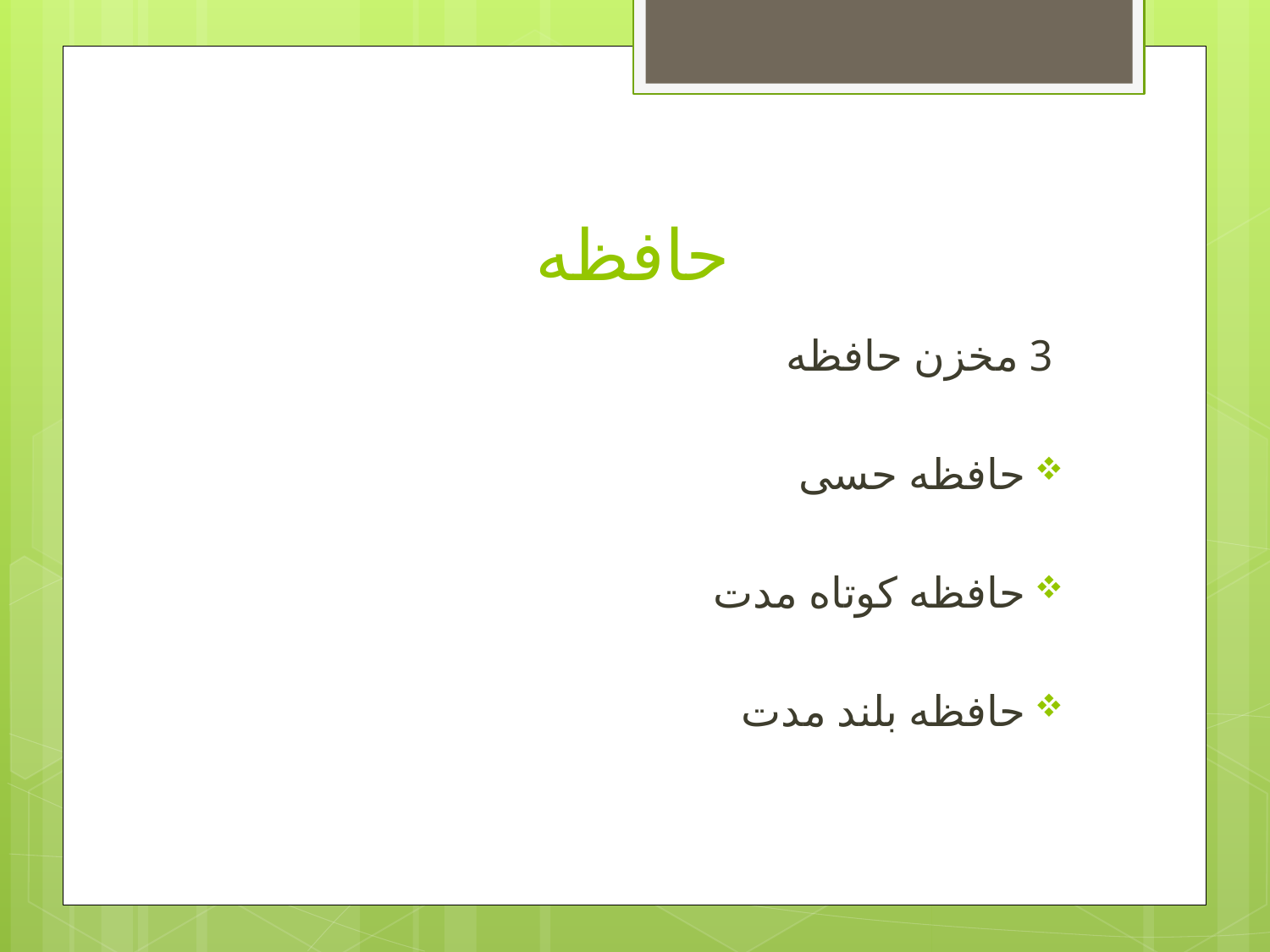

# حافظه
 3 مخزن حافظه

حافظه حسی

حافظه کوتاه مدت

حافظه بلند مدت